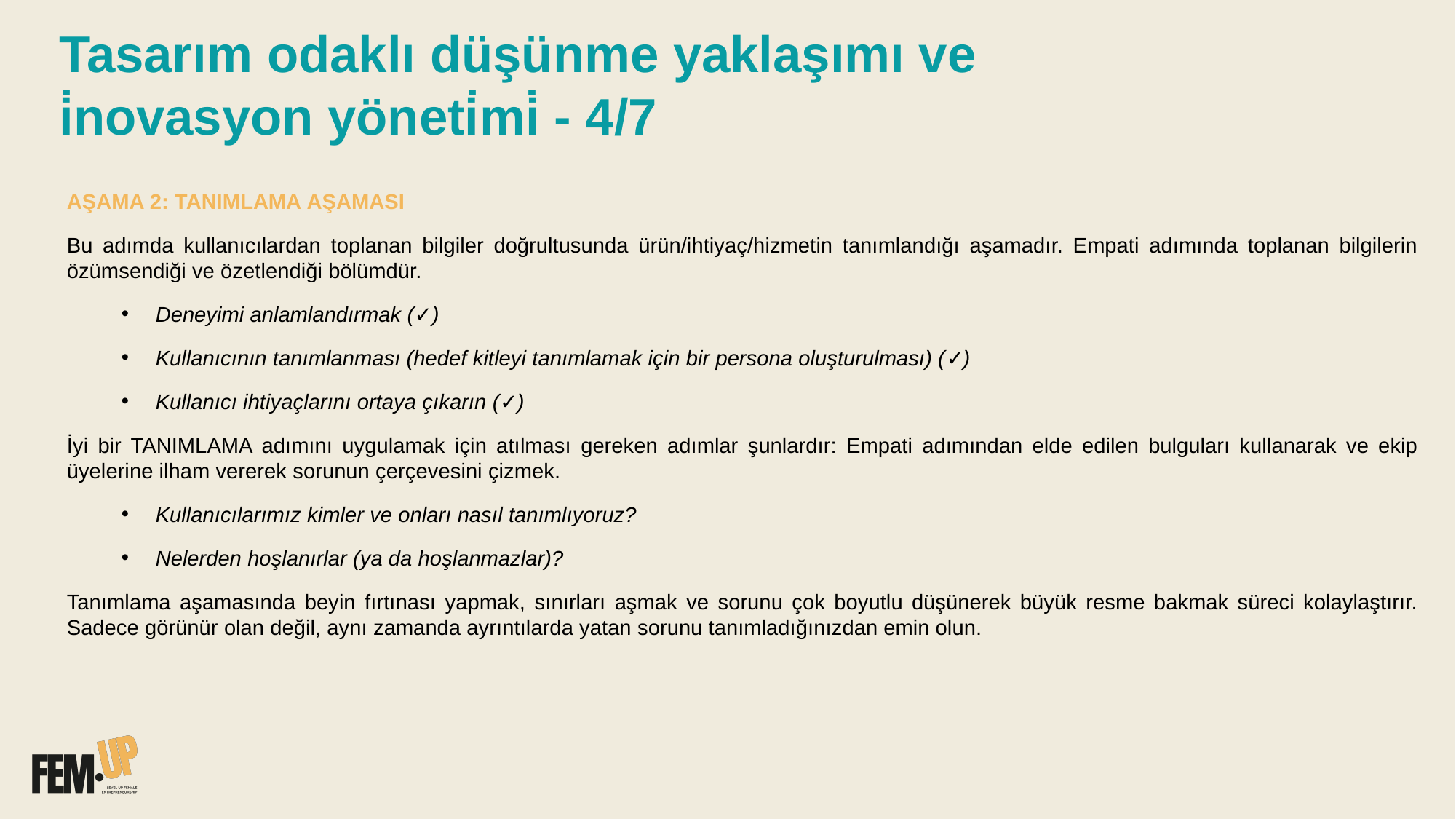

Tasarım odaklı düşünme yaklaşımı ve
i̇novasyon yöneti̇mi̇ - 4/7
AŞAMA 2: TANIMLAMA AŞAMASI
Bu adımda kullanıcılardan toplanan bilgiler doğrultusunda ürün/ihtiyaç/hizmetin tanımlandığı aşamadır. Empati adımında toplanan bilgilerin özümsendiği ve özetlendiği bölümdür.
Deneyimi anlamlandırmak (✓)
Kullanıcının tanımlanması (hedef kitleyi tanımlamak için bir persona oluşturulması) (✓)
Kullanıcı ihtiyaçlarını ortaya çıkarın (✓)
İyi bir TANIMLAMA adımını uygulamak için atılması gereken adımlar şunlardır: Empati adımından elde edilen bulguları kullanarak ve ekip üyelerine ilham vererek sorunun çerçevesini çizmek.
Kullanıcılarımız kimler ve onları nasıl tanımlıyoruz?
Nelerden hoşlanırlar (ya da hoşlanmazlar)?
Tanımlama aşamasında beyin fırtınası yapmak, sınırları aşmak ve sorunu çok boyutlu düşünerek büyük resme bakmak süreci kolaylaştırır. Sadece görünür olan değil, aynı zamanda ayrıntılarda yatan sorunu tanımladığınızdan emin olun.